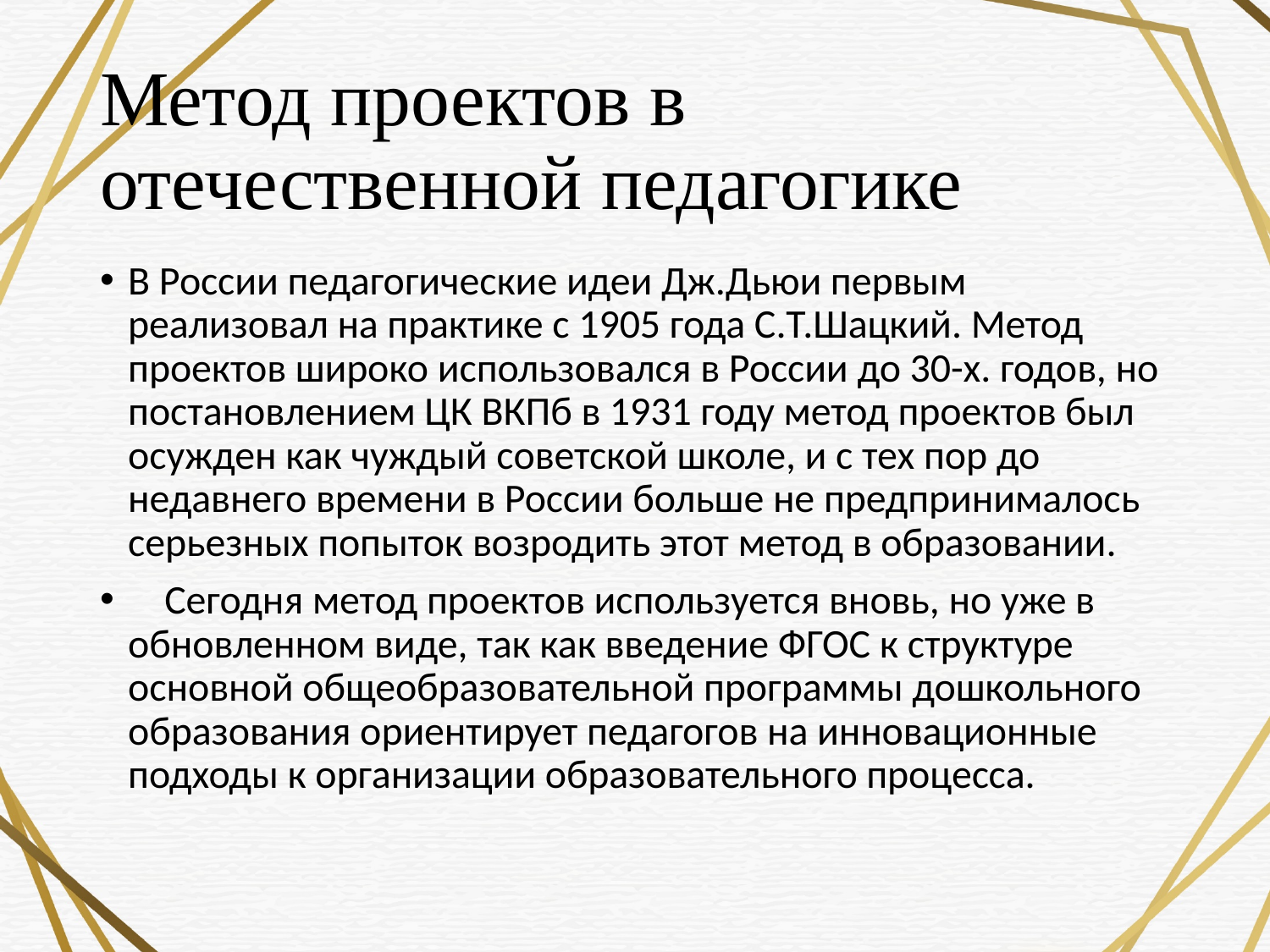

# Метод проектов в отечественной педагогике
В России педагогические идеи Дж.Дьюи первым реализовал на практике с 1905 года С.Т.Шацкий. Метод проектов широко использовался в России до 30-х. годов, но постановлением ЦК ВКПб в 1931 году метод проектов был осужден как чуждый советской школе, и с тех пор до недавнего времени в России больше не предпринималось серьезных попыток возродить этот метод в образовании.
    Сегодня метод проектов используется вновь, но уже в обновленном виде, так как введение ФГОС к структуре основной общеобразовательной программы дошкольного образования ориентирует педагогов на инновационные подходы к организации образовательного процесса.